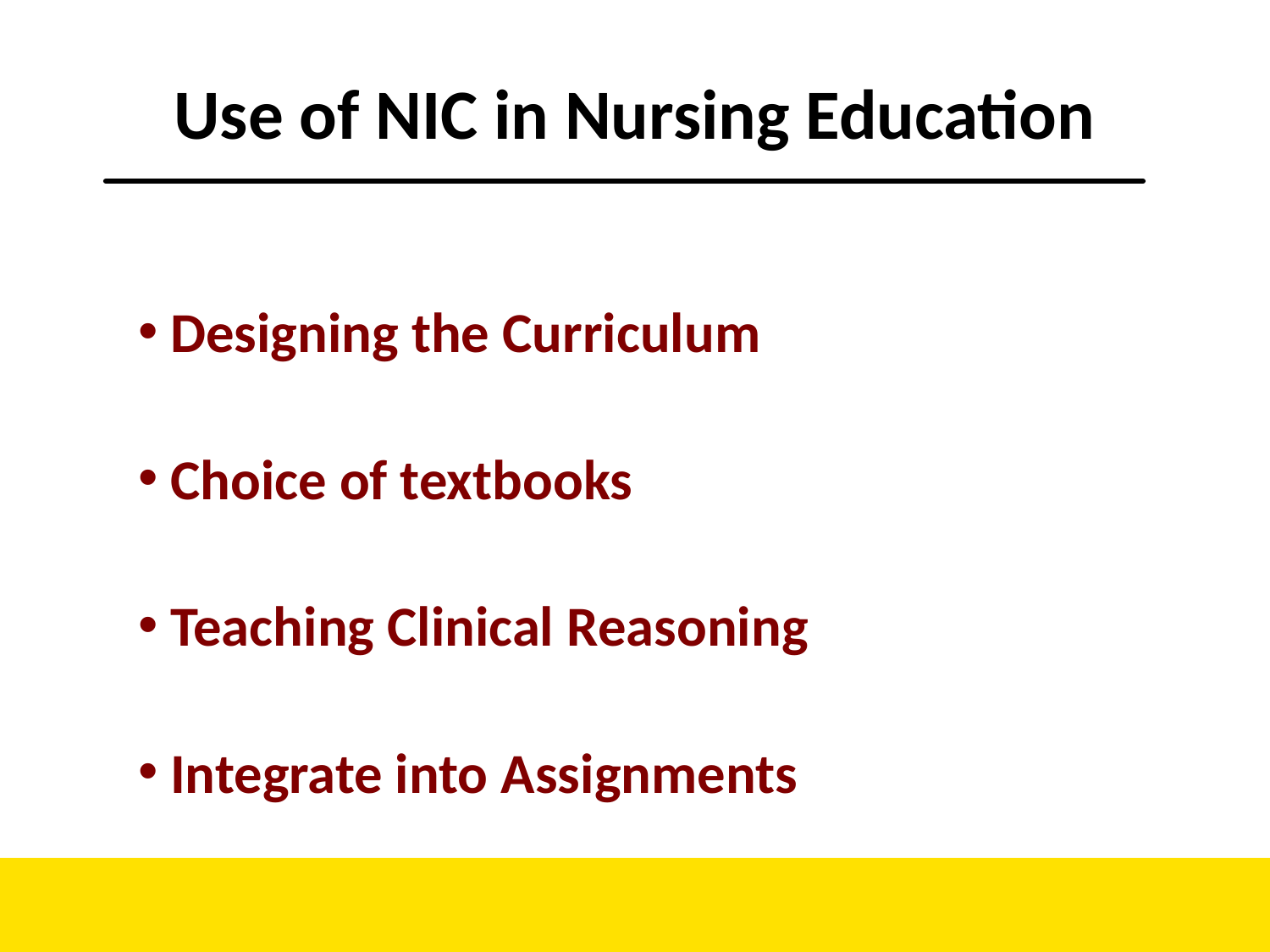

# Use of NIC in Nursing Education
Designing the Curriculum
Choice of textbooks
Teaching Clinical Reasoning
Integrate into Assignments